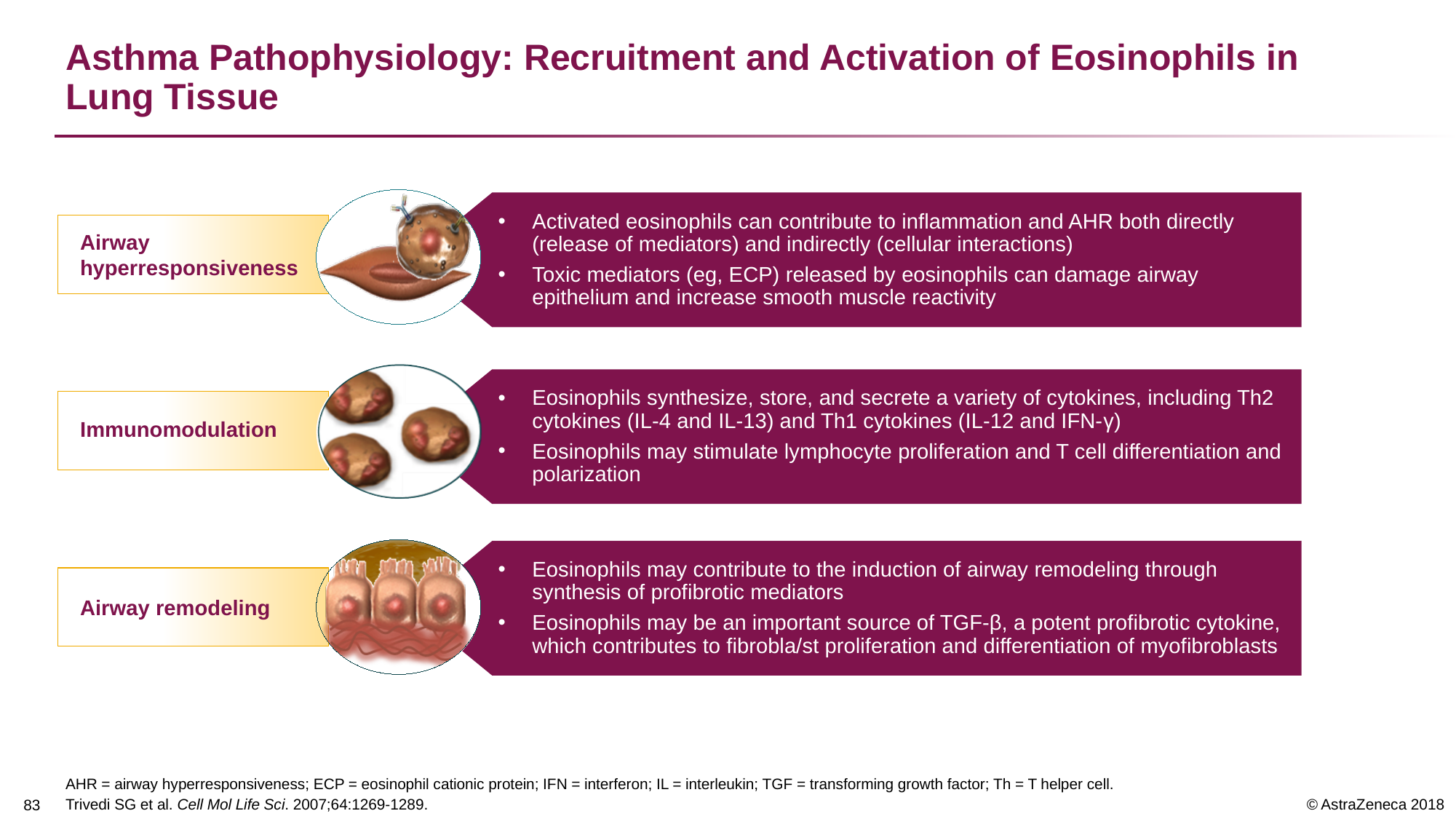

# Asthma Pathophysiology: Recruitment and Activation of Eosinophils in Lung Tissue
Airway hyperresponsiveness

Activated eosinophils can contribute to inflammation and AHR both directly (release of mediators) and indirectly (cellular interactions)
Toxic mediators (eg, ECP) released by eosinophils can damage airway epithelium and increase smooth muscle reactivity
Immunomodulation

Eosinophils synthesize, store, and secrete a variety of cytokines, including Th2 cytokines (IL-4 and IL-13) and Th1 cytokines (IL-12 and IFN-γ)
Eosinophils may stimulate lymphocyte proliferation and T cell differentiation and polarization
Airway remodeling

Eosinophils may contribute to the induction of airway remodeling through synthesis of profibrotic mediators
Eosinophils may be an important source of TGF-β, a potent profibrotic cytokine, which contributes to fibrobla/st proliferation and differentiation of myofibroblasts

AHR = airway hyperresponsiveness; ECP = eosinophil cationic protein; IFN = interferon; IL = interleukin; TGF = transforming growth factor; Th = T helper cell.
Trivedi SG et al. Cell Mol Life Sci. 2007;64:1269-1289.
83